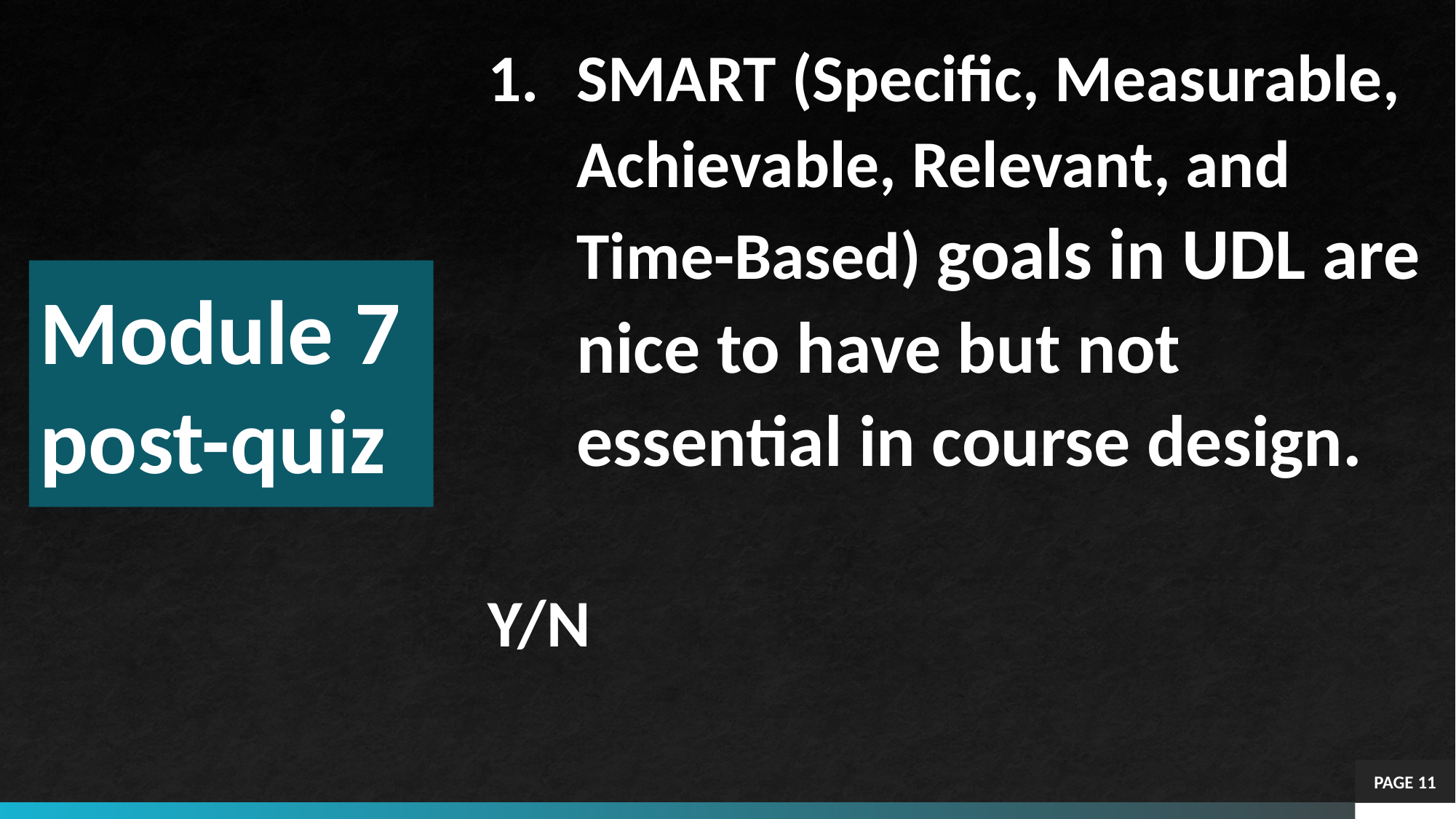

SMART (Specific, Measurable, Achievable, Relevant, and Time-Based) goals in UDL are nice to have but not essential in course design.

Y/N

# Module 7 post-quiz
PAGE 11